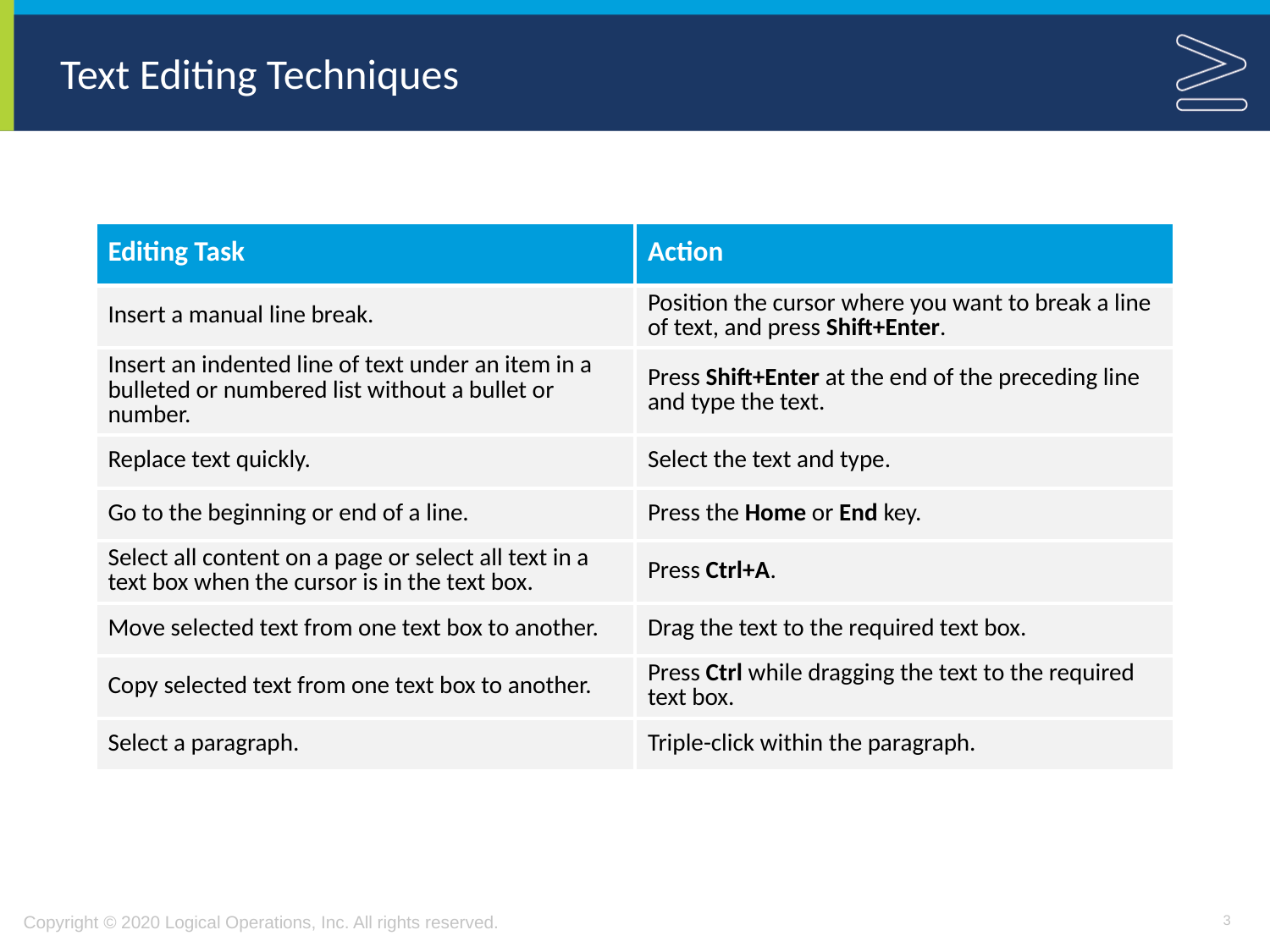

# Text Editing Techniques
| Editing Task | Action |
| --- | --- |
| Insert a manual line break. | Position the cursor where you want to break a line of text, and press Shift+Enter. |
| Insert an indented line of text under an item in a bulleted or numbered list without a bullet or number. | Press Shift+Enter at the end of the preceding line and type the text. |
| Replace text quickly. | Select the text and type. |
| Go to the beginning or end of a line. | Press the Home or End key. |
| Select all content on a page or select all text in a text box when the cursor is in the text box. | Press Ctrl+A. |
| Move selected text from one text box to another. | Drag the text to the required text box. |
| Copy selected text from one text box to another. | Press Ctrl while dragging the text to the required text box. |
| Select a paragraph. | Triple-click within the paragraph. |
3